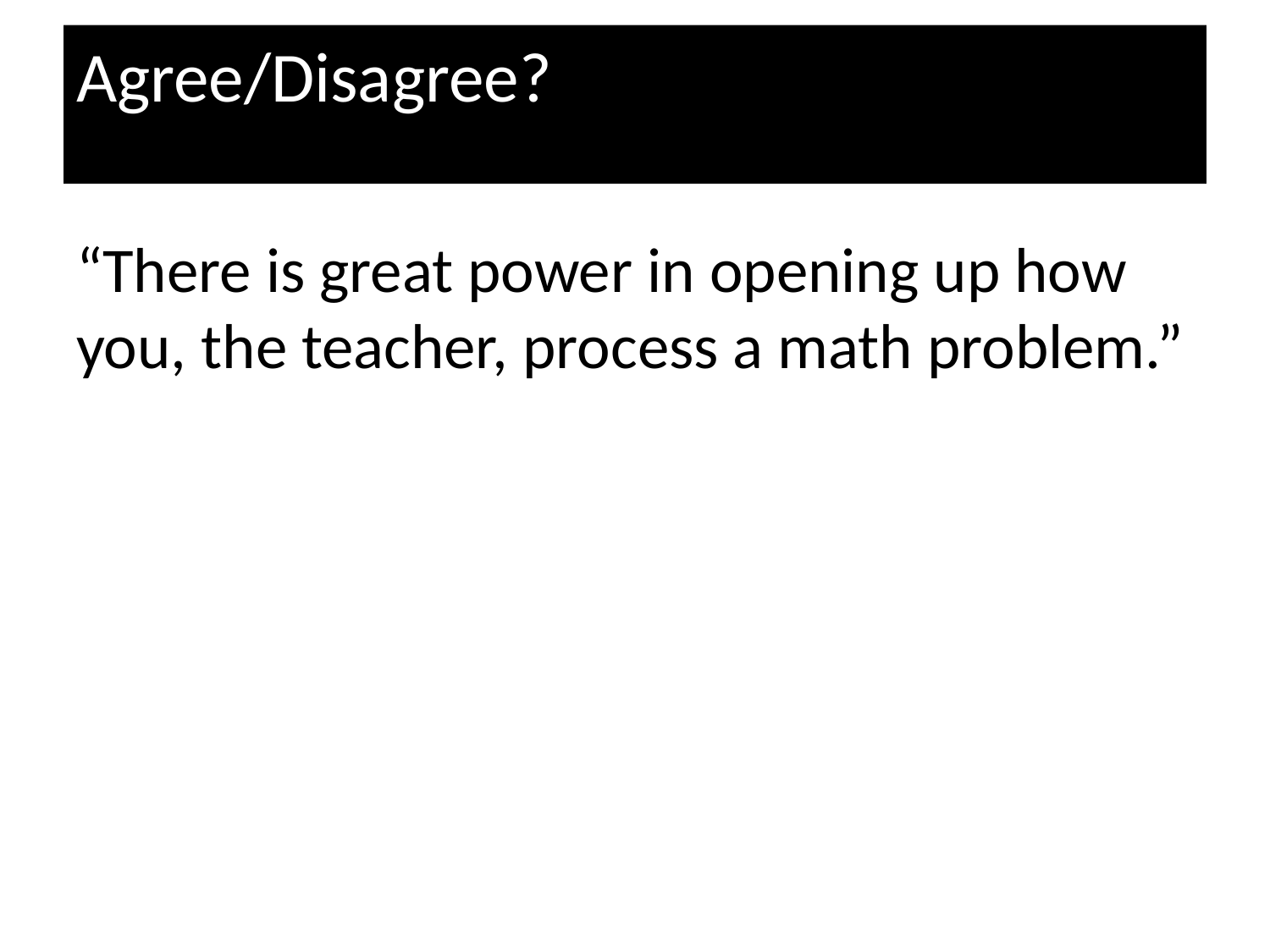

# Agree/Disagree?
“There is great power in opening up how you, the teacher, process a math problem.”